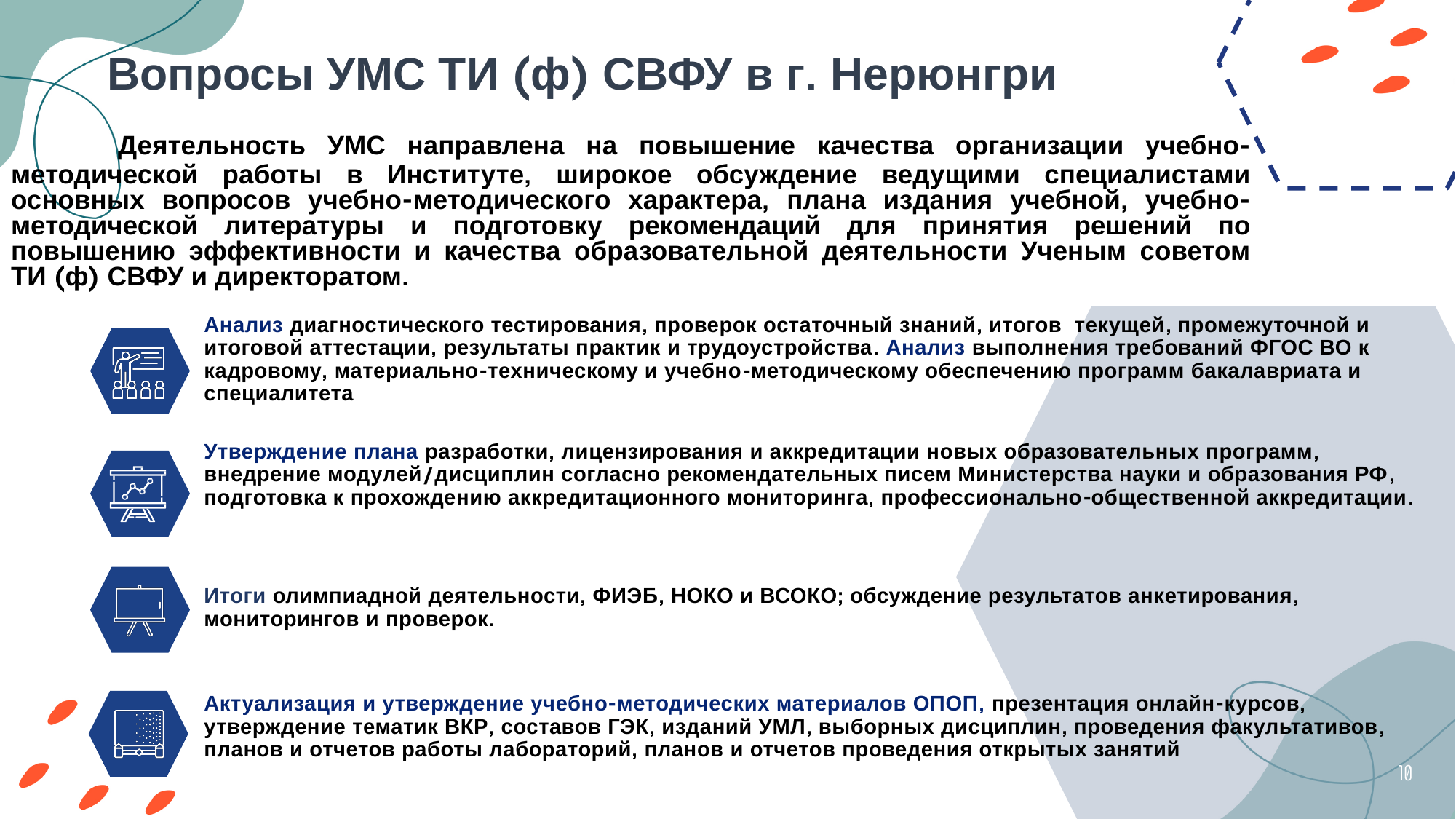

Вопросы УМС ТИ (ф) СВФУ в г. Нерюнгри

	Деятельность УМС направлена на повышение качества организации учебно-методической работы в Институте, широкое обсуждение ведущими специалистами основных вопросов учебно-методического характера, плана издания учебной, учебно-методической литературы и подготовку рекомендаций для принятия решений по повышению эффективности и качества образовательной деятельности Ученым советом ТИ (ф) СВФУ и директоратом.

Анализ диагностического тестирования, проверок остаточный знаний, итогов  текущей, промежуточной и итоговой аттестации, результаты практик и трудоустройства. Анализ выполнения требований ФГОС ВО к кадровому, материально-техническому и учебно-методическому обеспечению программ бакалавриата и специалитета

Утверждение плана разработки, лицензирования и аккредитации новых образовательных программ, внедрение модулей/дисциплин согласно рекомендательных писем Министерства науки и образования РФ, подготовка к прохождению аккредитационного мониторинга, профессионально-общественной аккредитации.

Итоги олимпиадной деятельности, ФИЭБ, НОКО и ВСОКО; обсуждение результатов анкетирования, мониторингов и проверок.

Актуализация и утверждение учебно-методических материалов ОПОП, презентация онлайн-курсов, утверждение тематик ВКР, составов ГЭК, изданий УМЛ, выборных дисциплин, проведения факультативов, планов и отчетов работы лабораторий, планов и отчетов проведения открытых занятий